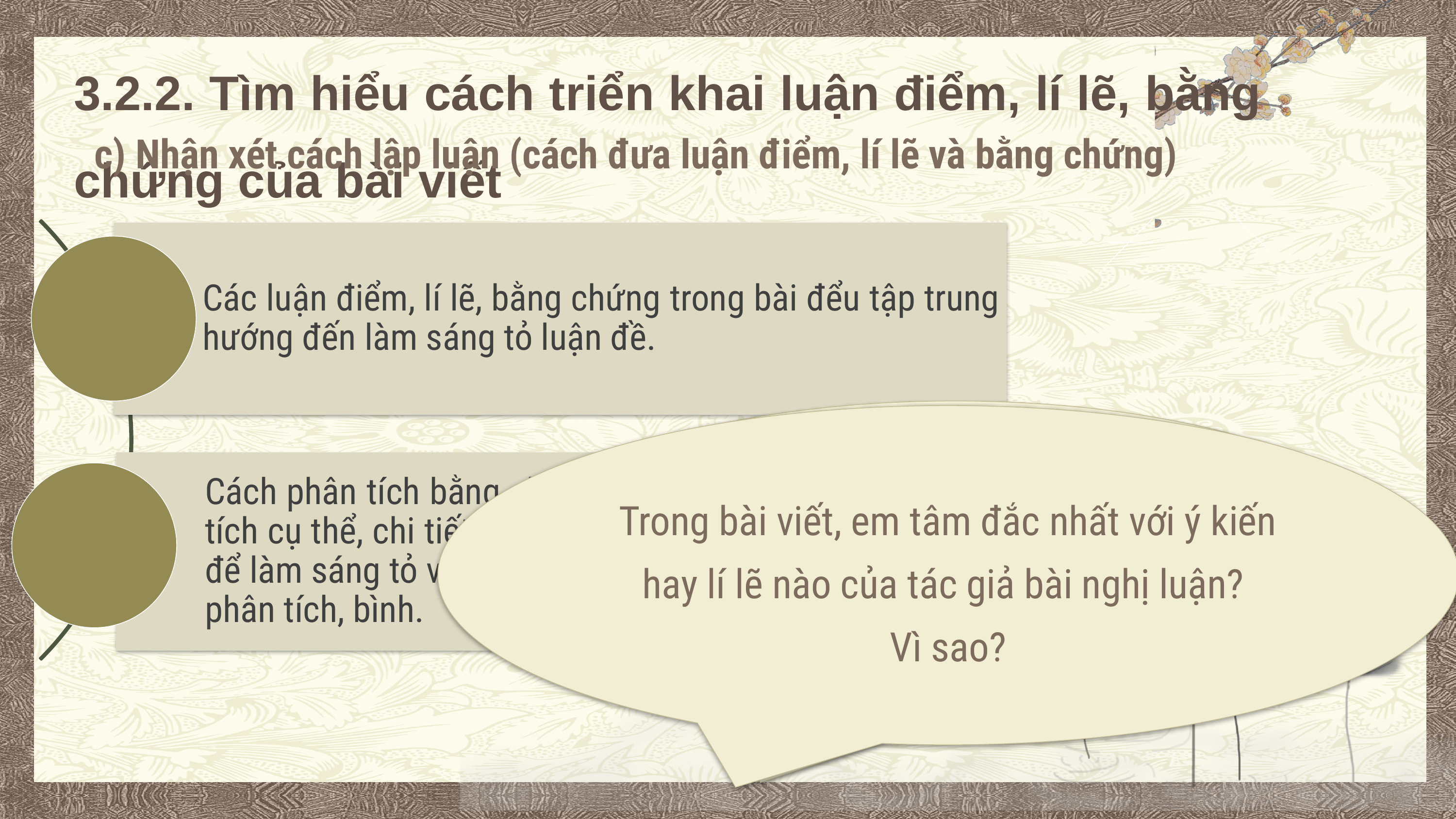

3.2.2. Tìm hiểu cách triển khai luận điểm, lí lẽ, bằng chứng của bài viết
c) Nhận xét cách lập luận (cách đưa luận điểm, lí lẽ và bằng chứng)

Các luận điểm, lí lẽ, bằng chứng trong bài đểu tập trung hướng đến làm sáng tỏ luận đề.

Cách phân tích bằng chứng: thuyết phục, sắc bén, phân tích cụ thể, chi tiết, có lý giải, cắt nghĩa, lấy bằng chứng để làm sáng tỏ vấn đề. Tác giả luôn bám sát văn bản để phân tích, bình.

Em có nhận xét gì về cách lập luận của tác giả bài viết?
Trong bài viết, em tâm đắc nhất với ý kiến hay lí lẽ nào của tác giả bài nghị luận?
Vì sao?